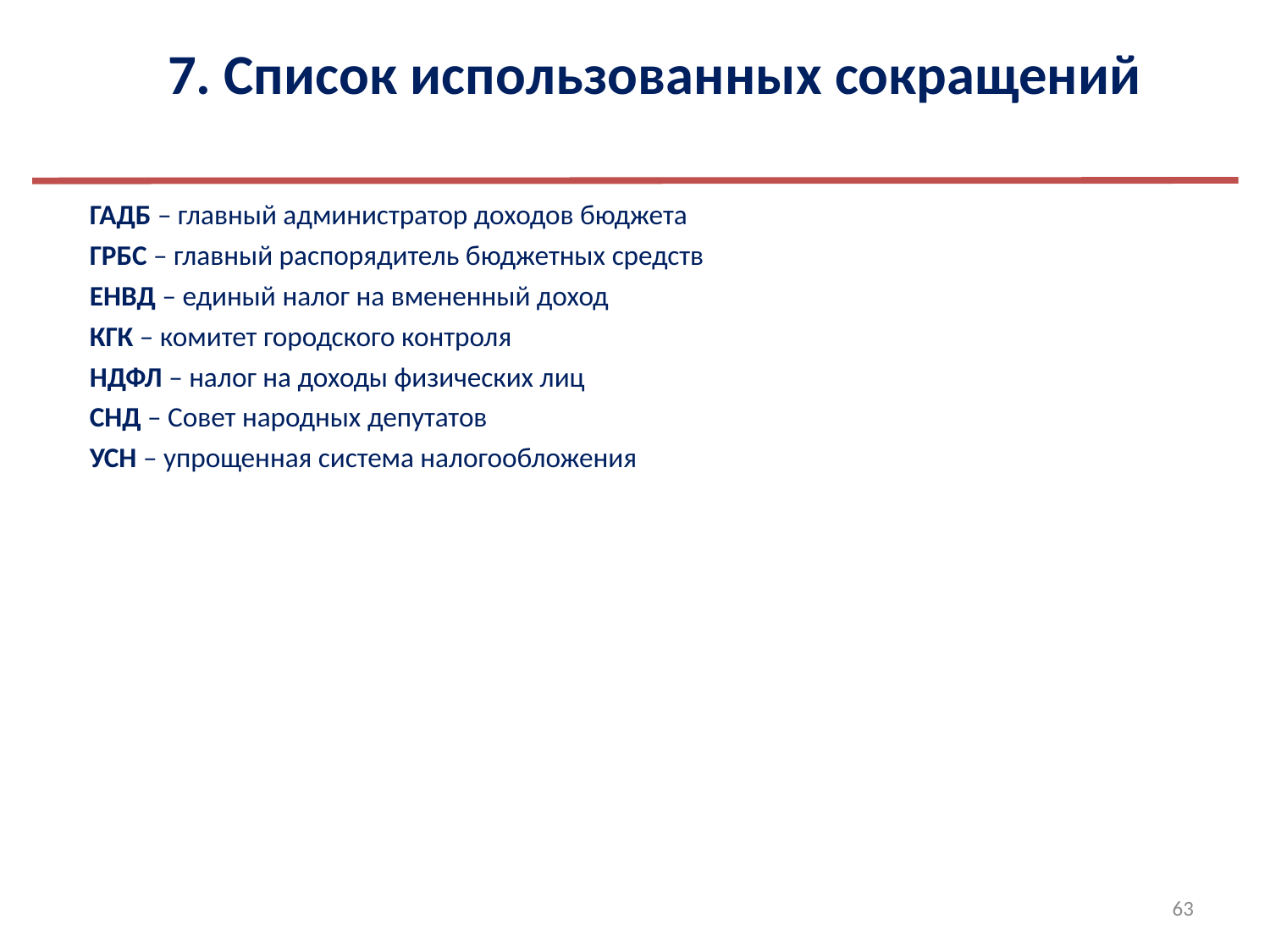

# 7. Список использованных сокращений

ГАДБ – главный администратор доходов бюджета
ГРБС – главный распорядитель бюджетных средств
ЕНВД – единый налог на вмененный доход
КГК – комитет городского контроля
НДФЛ – налог на доходы физических лиц
СНД – Совет народных депутатов
УСН – упрощенная система налогообложения

63